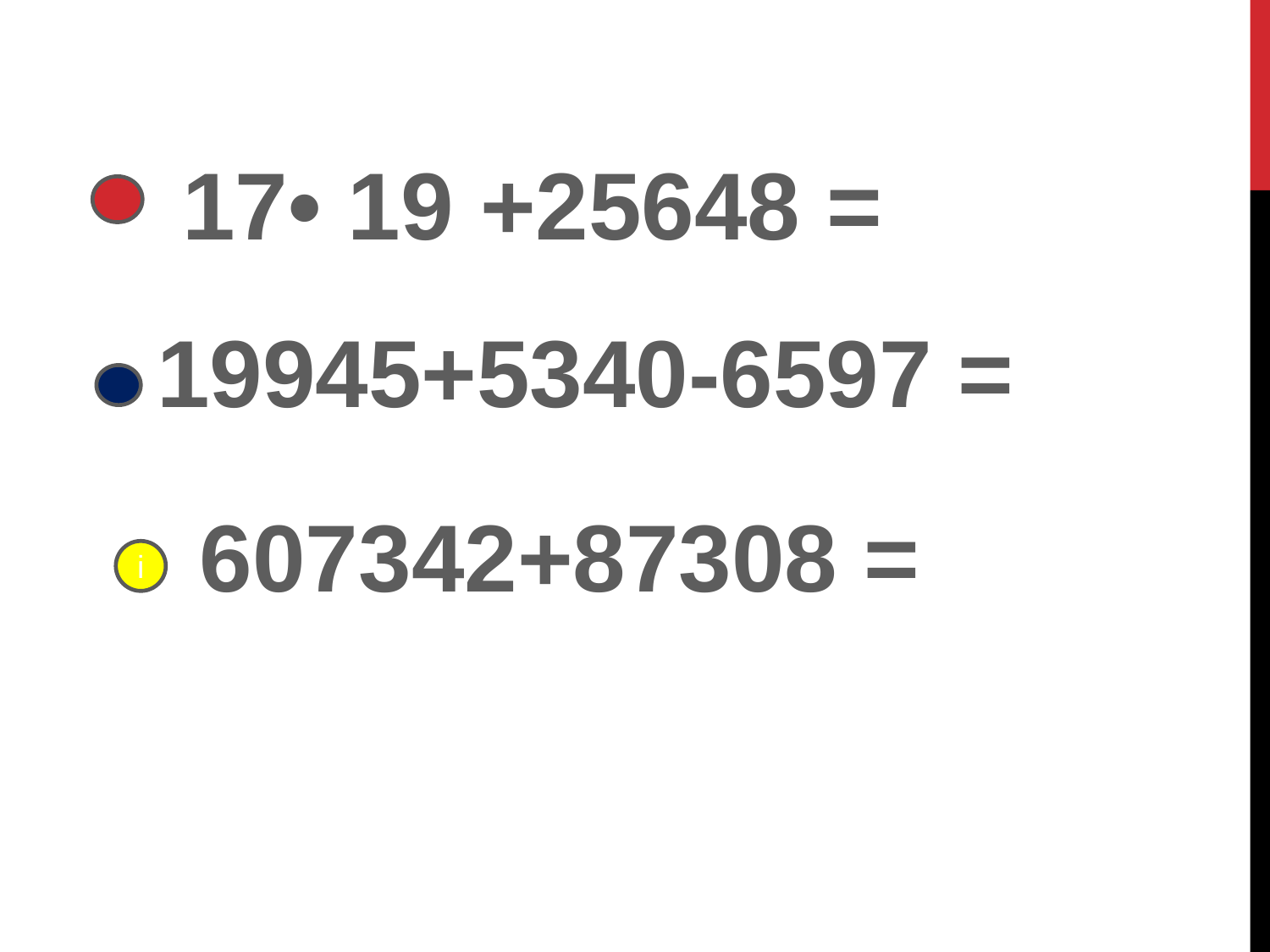

17• 19 +25648 =

19945+5340-6597 =

607342+87308 =
і